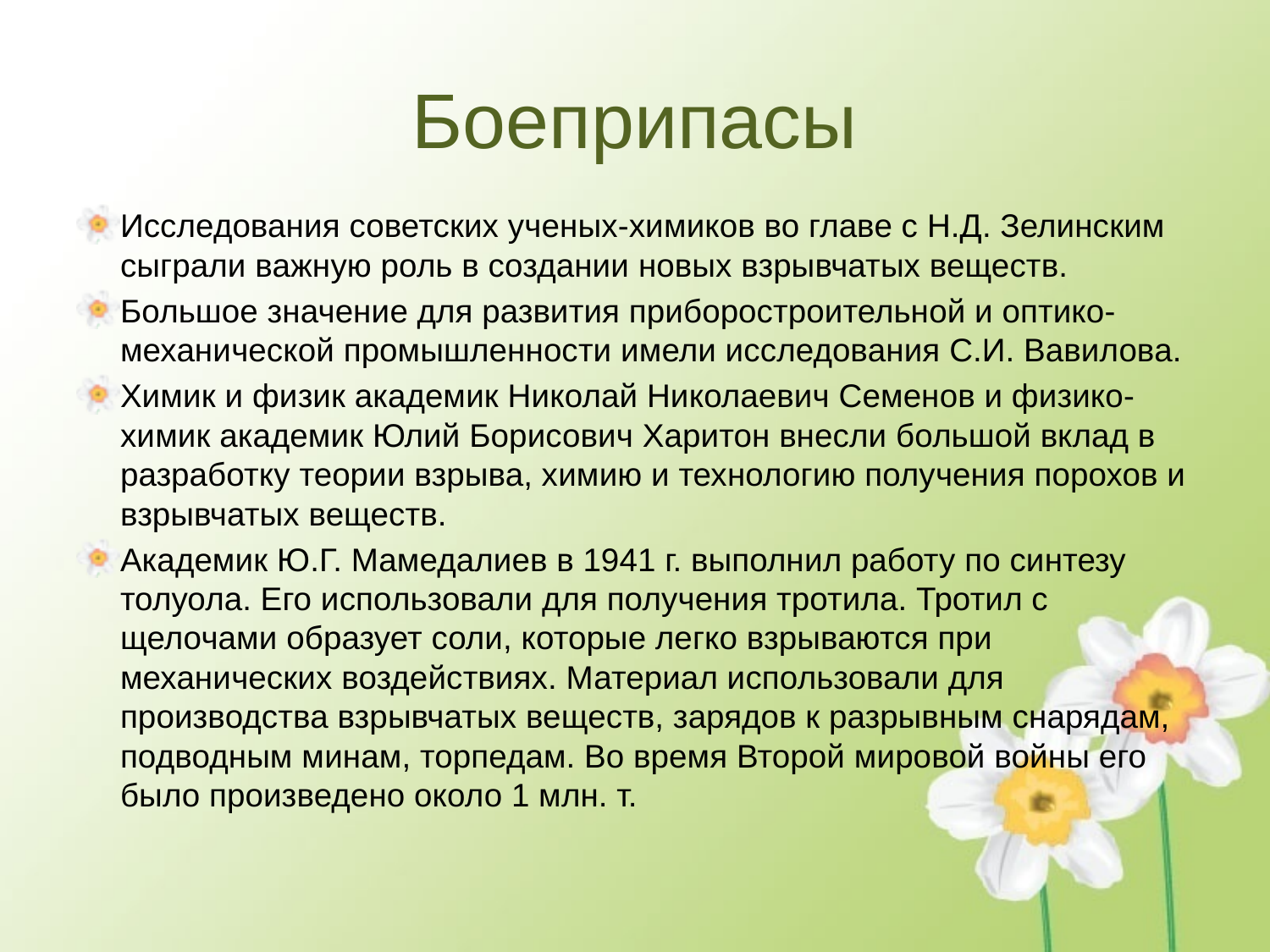

# Боеприпасы
Исследования советских ученых-химиков во главе с Н.Д. Зелинским сыграли важную роль в создании новых взрывчатых веществ.
Большое значение для развития приборостроительной и оптико-механической промышленности имели исследования С.И. Вавилова.
Химик и физик академик Николай Николаевич Семенов и физико-химик академик Юлий Борисович Харитон внесли большой вклад в разработку теории взрыва, химию и технологию получения порохов и взрывчатых веществ.
Академик Ю.Г. Мамедалиев в 1941 г. выполнил работу по синтезу толуола. Его использовали для получения тротила. Тротил с щелочами образует соли, которые легко взрываются при механических воздействиях. Материал использовали для производства взрывчатых веществ, зарядов к разрывным снарядам, подводным минам, торпедам. Во время Второй мировой войны его было произведено около 1 млн. т.